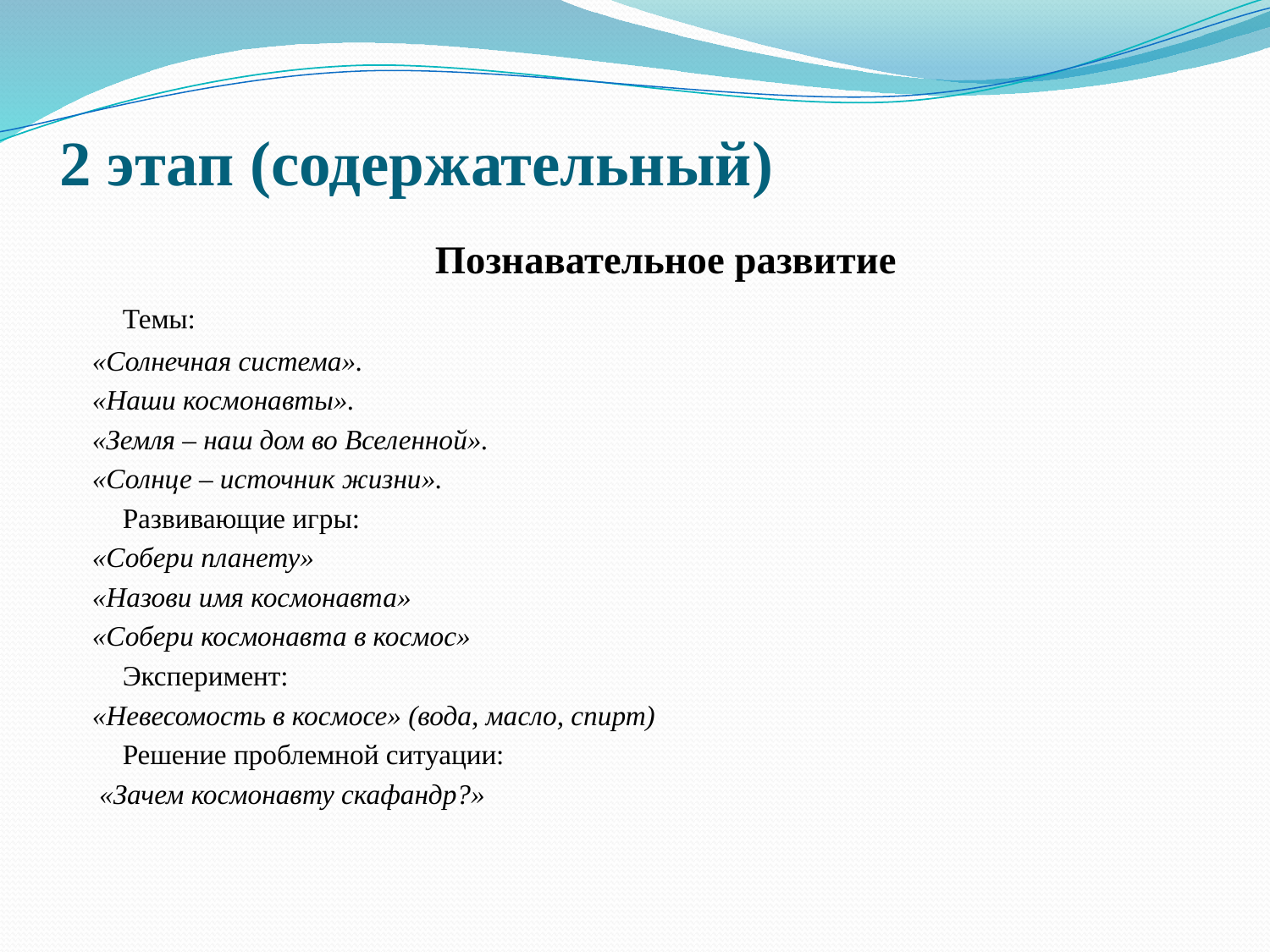

# 2 этап (содержательный)
	Познавательное развитие
	Темы:
«Солнечная система».
«Наши космонавты».
«Земля – наш дом во Вселенной».
«Солнце – источник жизни».
	Развивающие игры:
«Собери планету»
«Назови имя космонавта»
«Собери космонавта в космос»
	Эксперимент:
«Невесомость в космосе» (вода, масло, спирт)
	Решение проблемной ситуации:
 «Зачем космонавту скафандр?»